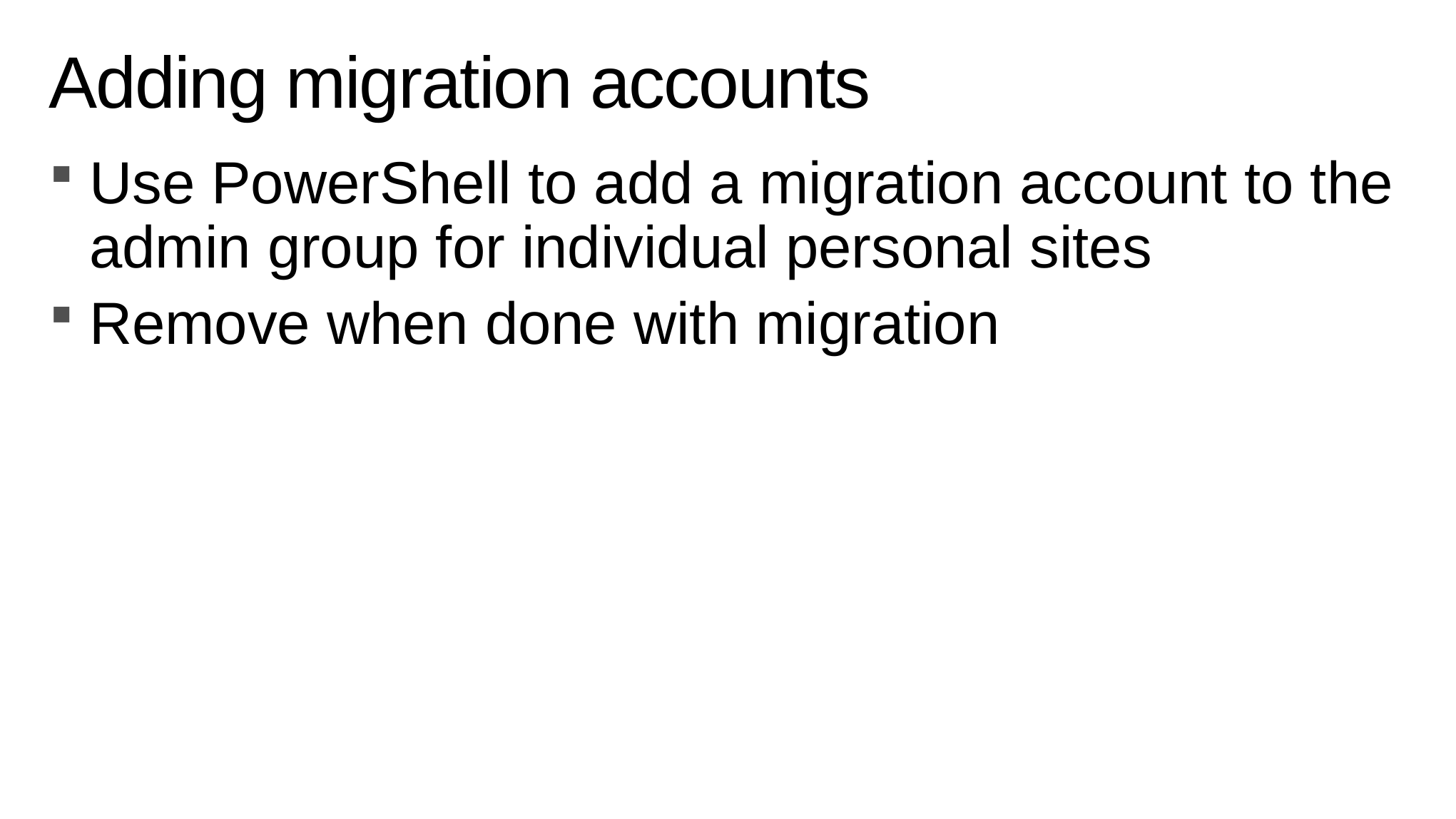

# Adding migration accounts
Use PowerShell to add a migration account to the admin group for individual personal sites
Remove when done with migration